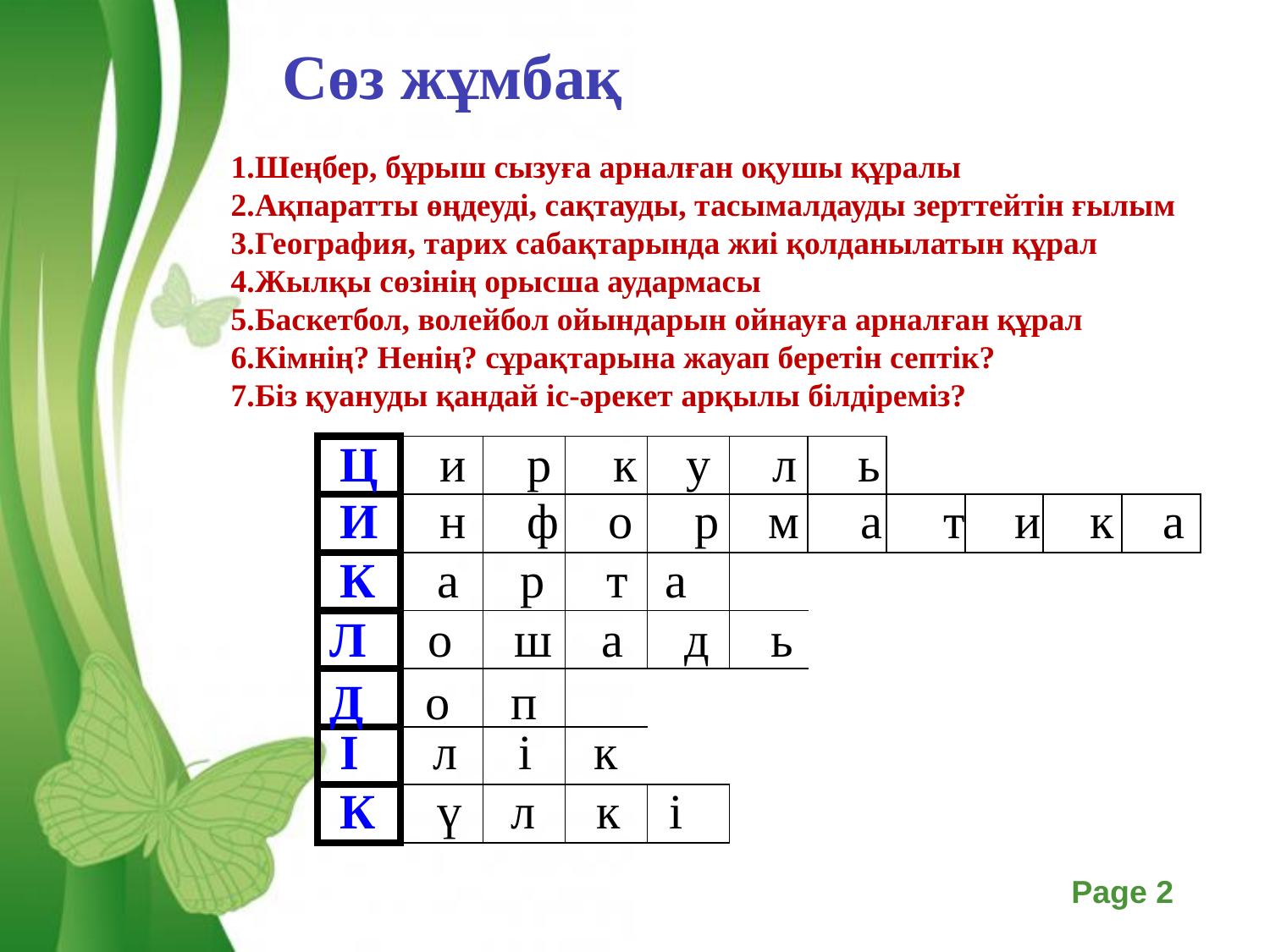

Сөз жұмбақ
1.Шеңбер, бұрыш сызуға арналған оқушы құралы
2.Ақпаратты өңдеуді, сақтауды, тасымалдауды зерттейтін ғылым
3.География, тарих сабақтарында жиі қолданылатын құрал
4.Жылқы сөзінің орысша аудармасы
5.Баскетбол, волейбол ойындарын ойнауға арналған құрал
6.Кімнің? Ненің? сұрақтарына жауап беретін септік?
7.Біз қуануды қандай іс-әрекет арқылы білдіреміз?
#

Ц     и     р     к    у     л     ь
|  |  |  |  |  |  |  |  |  |  |  |
| --- | --- | --- | --- | --- | --- | --- | --- | --- | --- | --- |
|  |  |  |  |  |  |  |  |  |  |  |
|  |  |  |  |  |  |  |  |  |  |  |
|  |  |  |  |  |  |  |  |  |  |  |
|  |  |  |  |  |  |  |  |  |  |  |
|  |  |  |  |  |  |  |  |  |  |  |
|  |  |  |  |  |  |  |  |  |  |  |
И     н     ф    о     р    м     а     т    и    к    а

К     а     р     т   а
Л     о     ш    а     д     ь
Д     о     п
І      л     і     к
К     ү    л     к    і